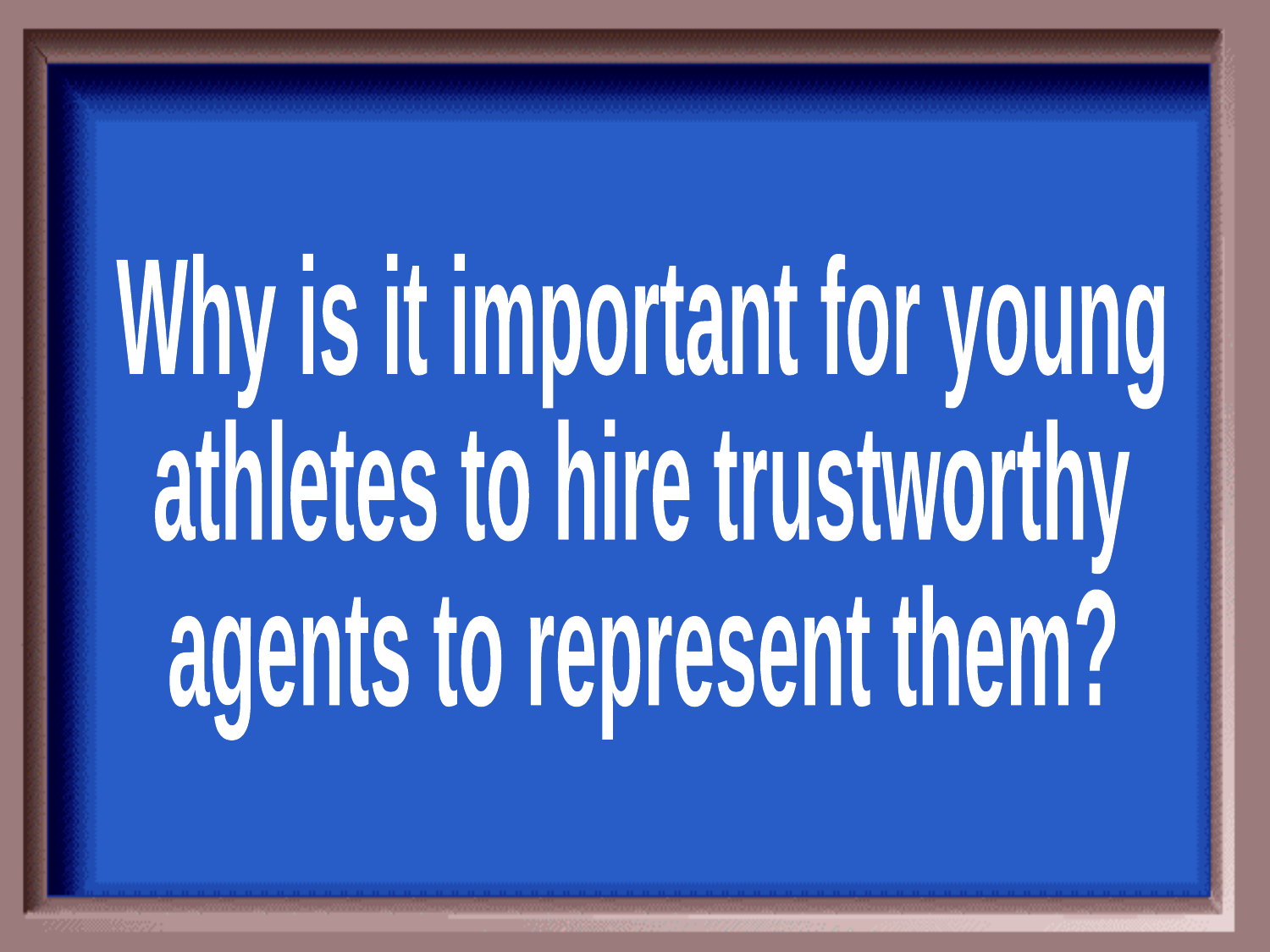

Why is it important for young
athletes to hire trustworthy
agents to represent them?